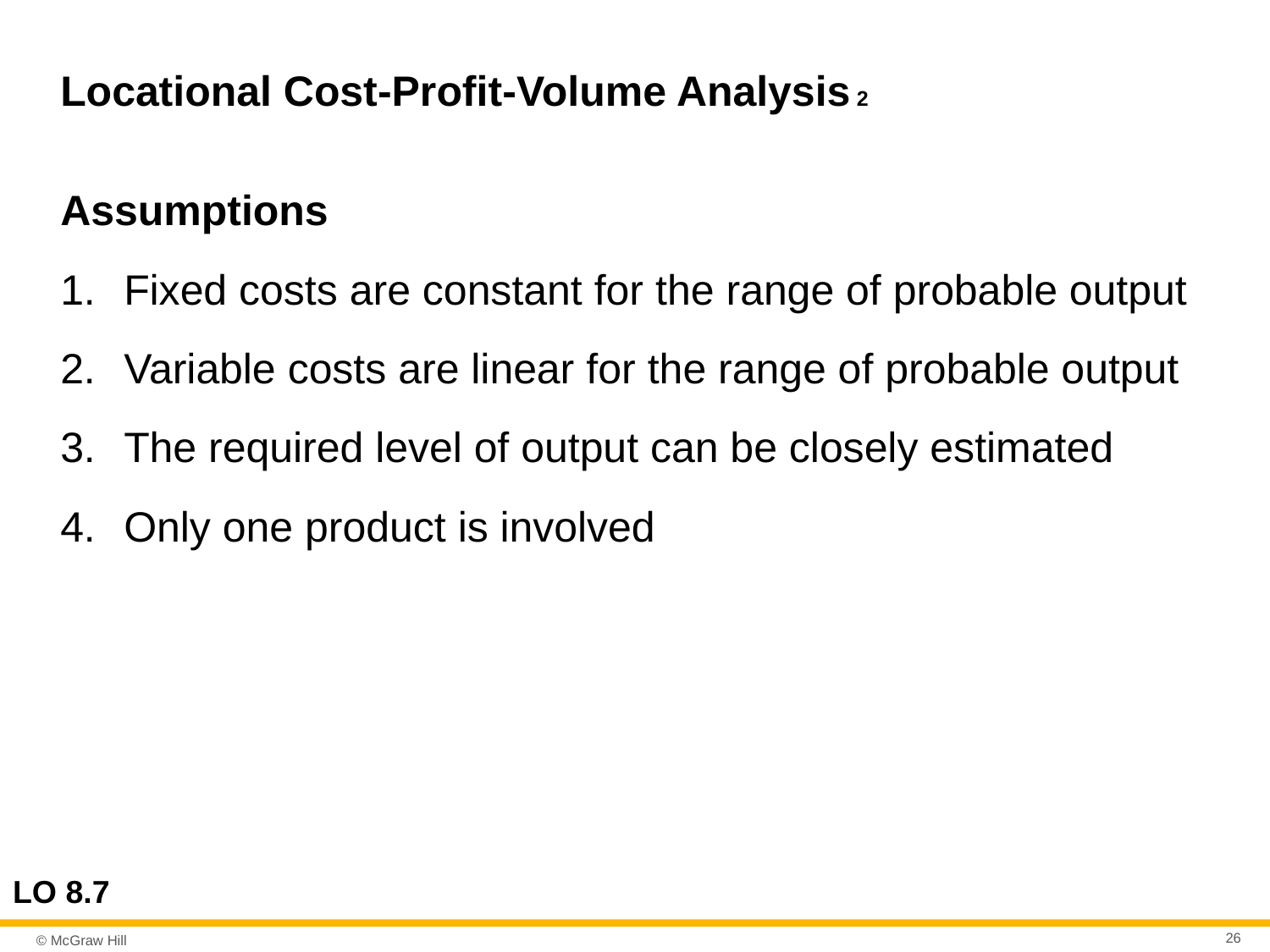

# Locational Cost-Profit-Volume Analysis 2
Assumptions
Fixed costs are constant for the range of probable output
Variable costs are linear for the range of probable output
The required level of output can be closely estimated
Only one product is involved
LO 8.7